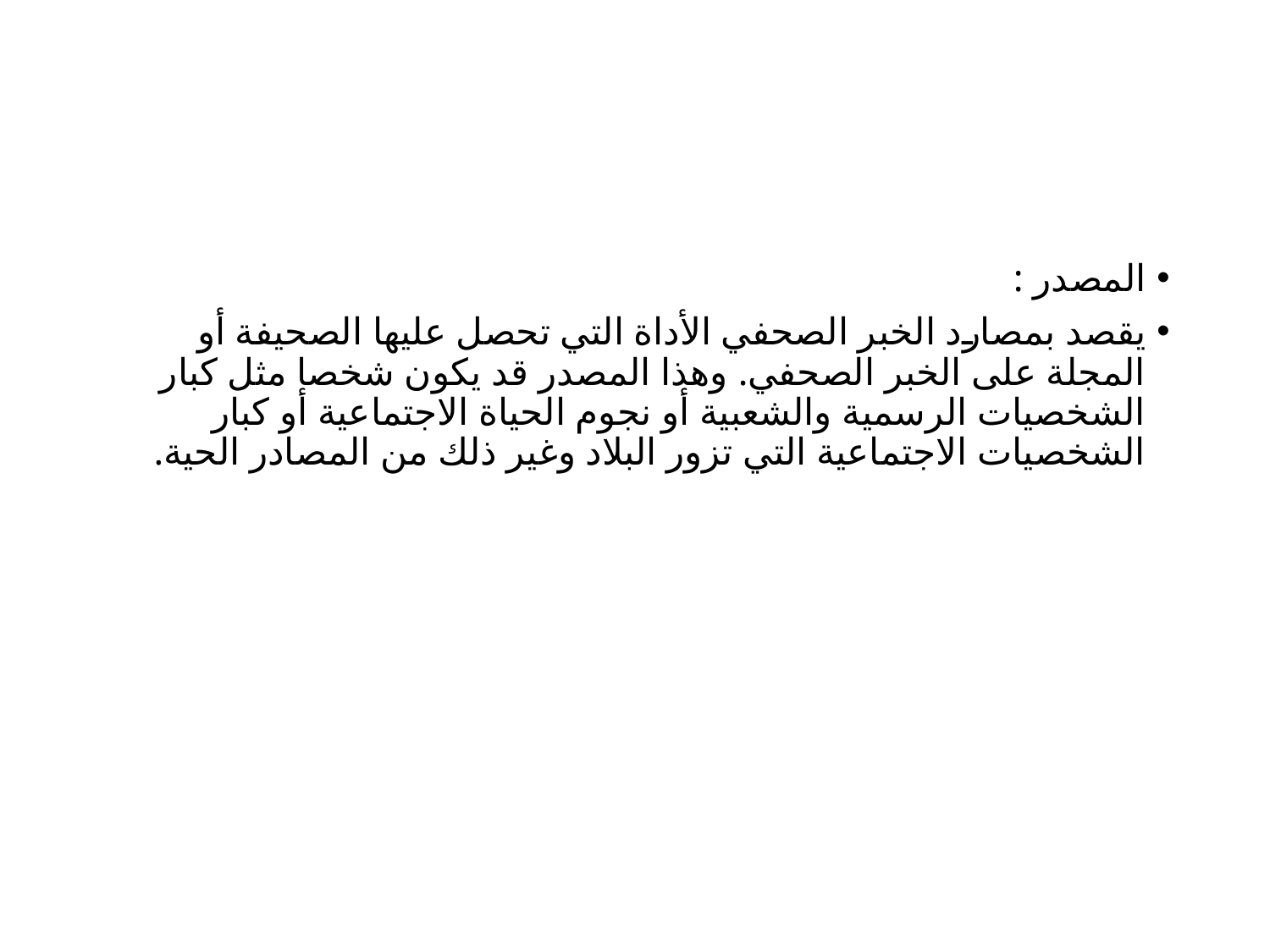

#
المصدر :
يقصد بمصارد الخبر الصحفي الأداة التي تحصل عليها الصحيفة أو المجلة على الخبر الصحفي. وهذا المصدر قد يكون شخصا مثل كبار الشخصيات الرسمية والشعبية أو نجوم الحياة الاجتماعية أو كبار الشخصيات الاجتماعية التي تزور البلاد وغير ذلك من المصادر الحية.